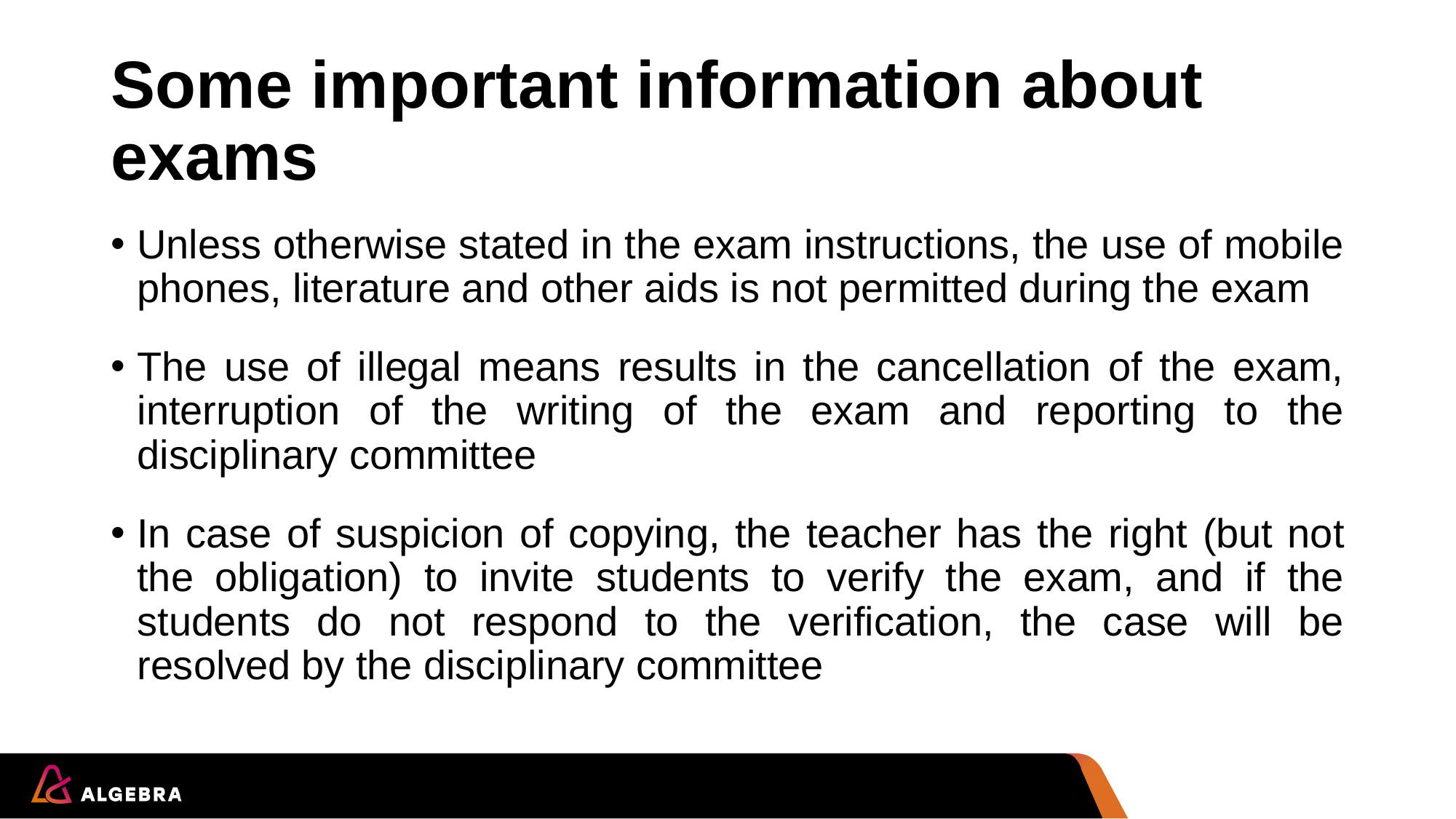

# Some important information about exams
Unless otherwise stated in the exam instructions, the use of mobile phones, literature and other aids is not permitted during the exam
The use of illegal means results in the cancellation of the exam, interruption of the writing of the exam and reporting to the disciplinary committee
In case of suspicion of copying, the teacher has the right (but not the obligation) to invite students to verify the exam, and if the students do not respond to the verification, the case will be resolved by the disciplinary committee